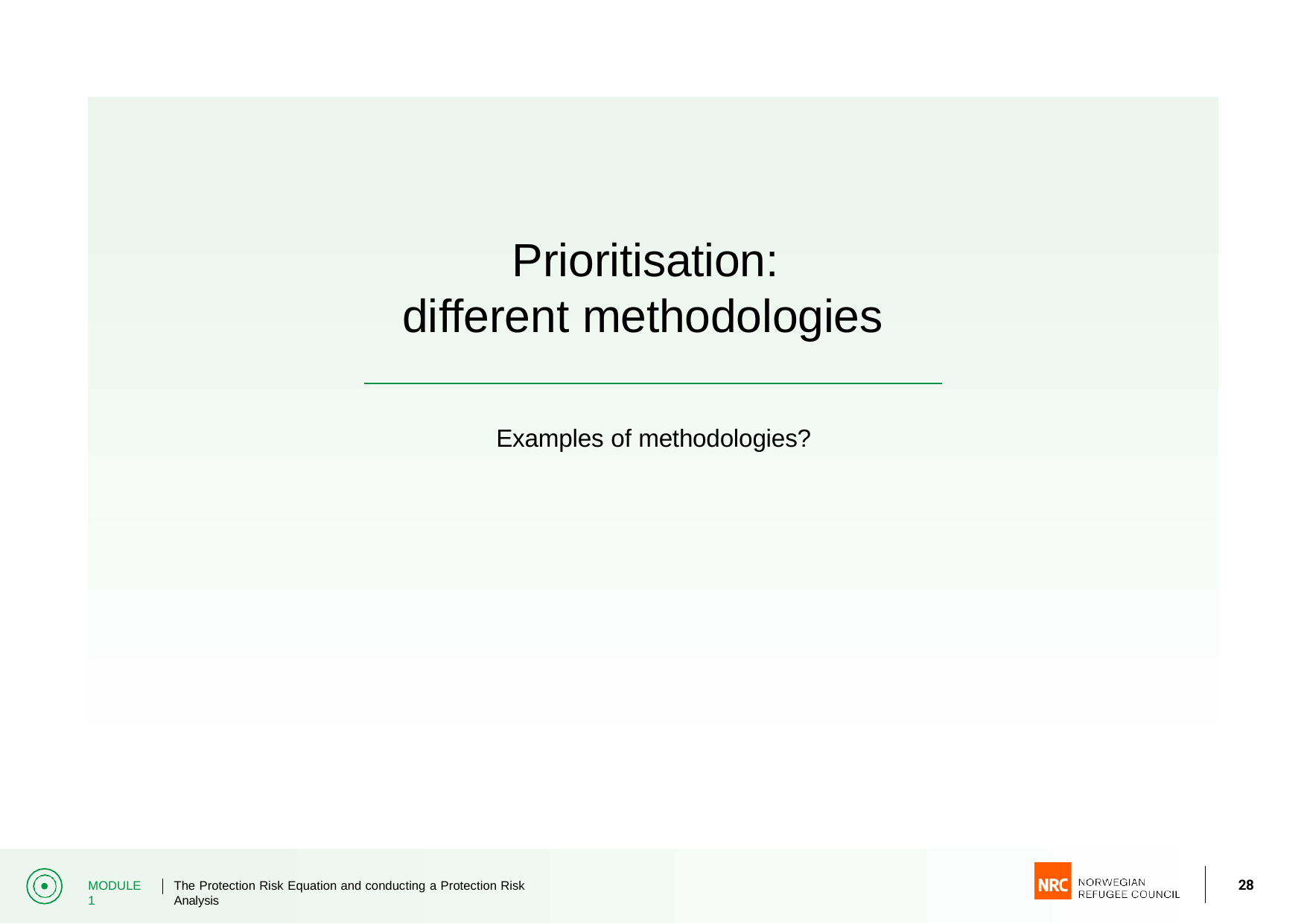

# Prioritisation: different methodologies

Examples of methodologies?
28
MODULE 1
The Protection Risk Equation and conducting a Protection Risk Analysis